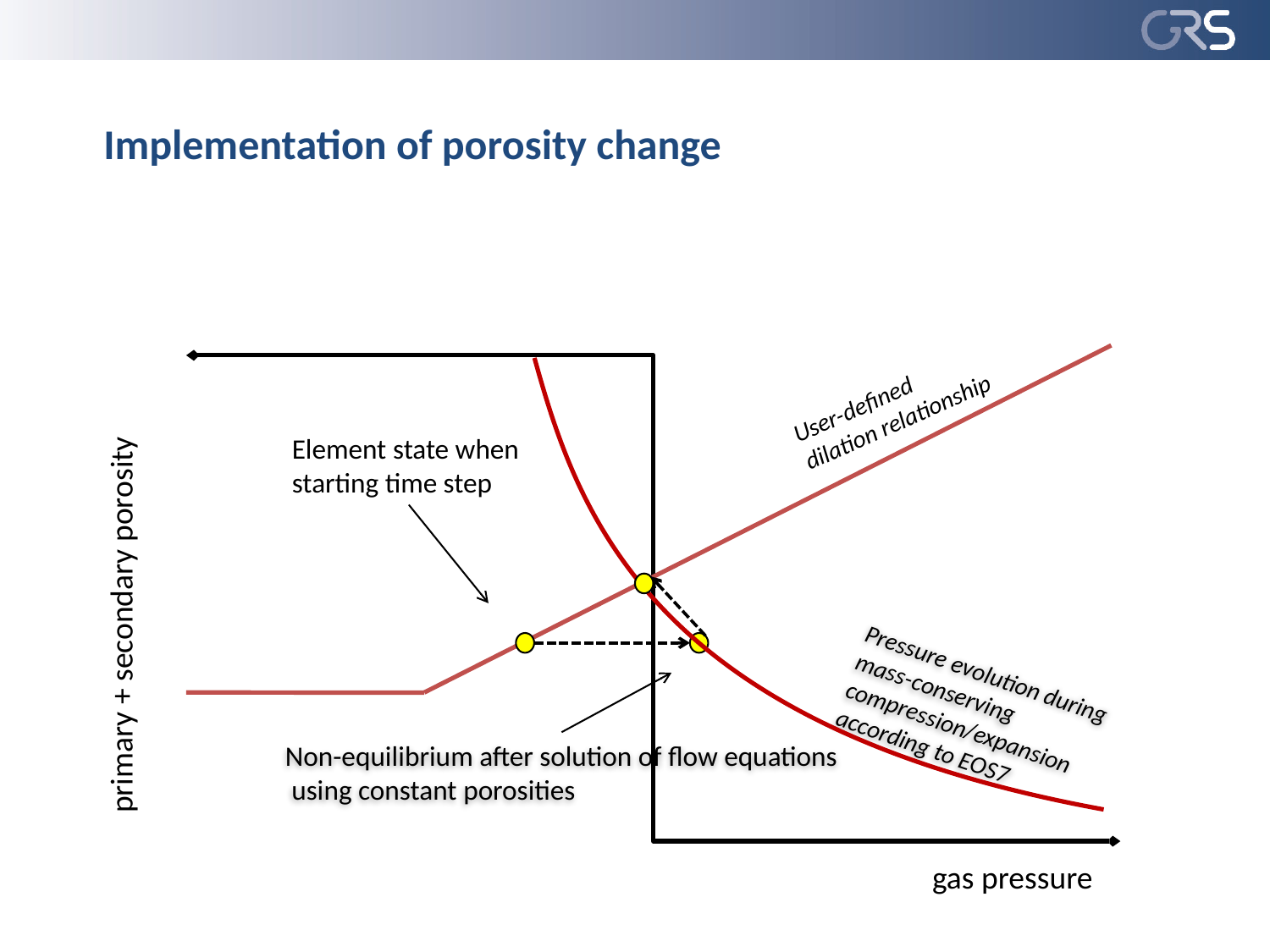

Implementation of porosity change

User-defined
dilation relationship
Element state when
starting time step
primary + secondary porosity

Pressure evolution during
mass-conserving
compression/expansion
according to EOS7
Non-equilibrium after solution of flow equations
 using constant porosities
gas pressure